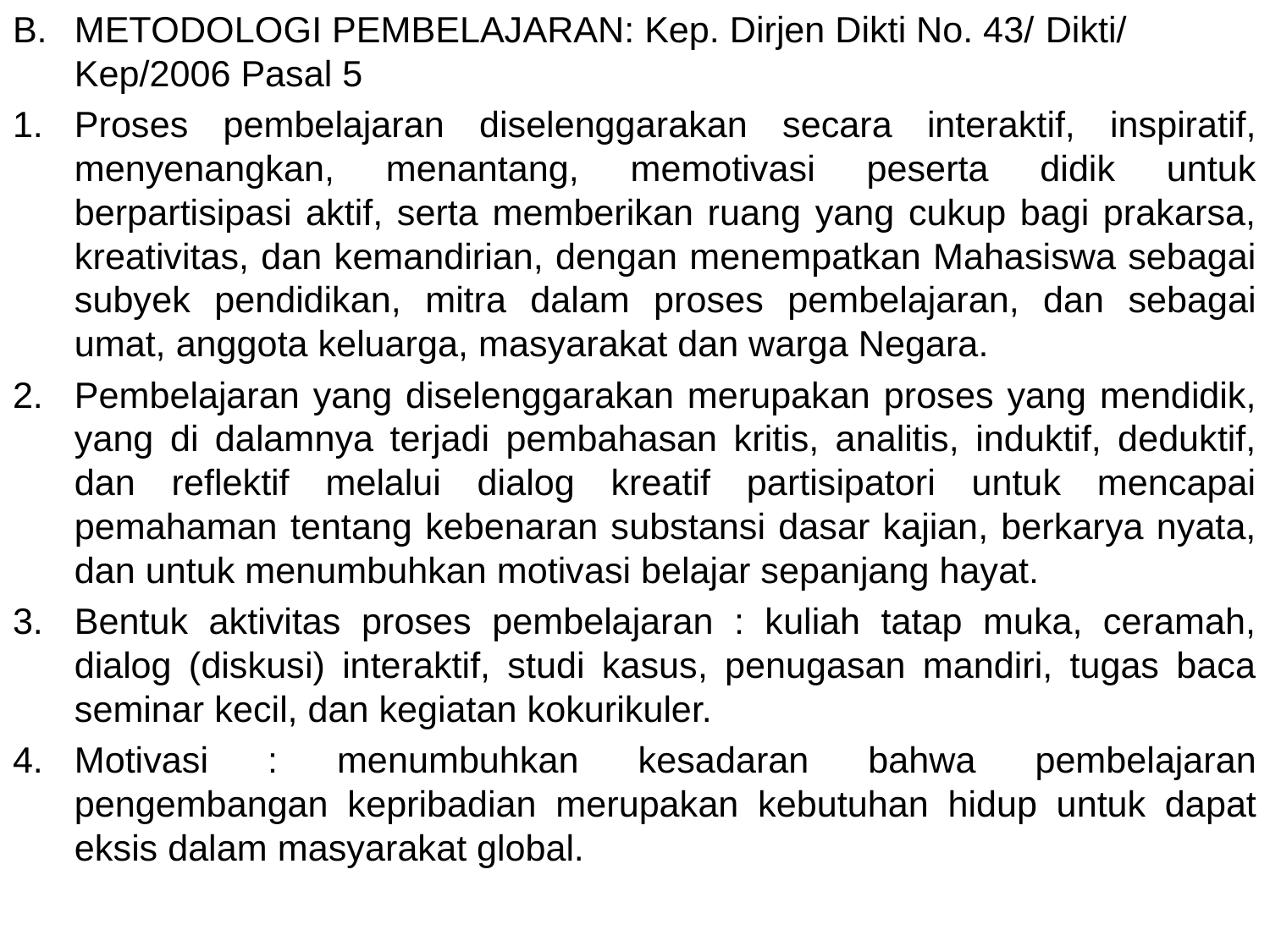

METODOLOGI PEMBELAJARAN: Kep. Dirjen Dikti No. 43/ Dikti/ Kep/2006 Pasal 5
Proses pembelajaran diselenggarakan secara interaktif, inspiratif, menyenangkan, menantang, memotivasi peserta didik untuk berpartisipasi aktif, serta memberikan ruang yang cukup bagi prakarsa, kreativitas, dan kemandirian, dengan menempatkan Mahasiswa sebagai subyek pendidikan, mitra dalam proses pembelajaran, dan sebagai umat, anggota keluarga, masyarakat dan warga Negara.
Pembelajaran yang diselenggarakan merupakan proses yang mendidik, yang di dalamnya terjadi pembahasan kritis, analitis, induktif, deduktif, dan reflektif melalui dialog kreatif partisipatori untuk mencapai pemahaman tentang kebenaran substansi dasar kajian, berkarya nyata, dan untuk menumbuhkan motivasi belajar sepanjang hayat.
Bentuk aktivitas proses pembelajaran : kuliah tatap muka, ceramah, dialog (diskusi) interaktif, studi kasus, penugasan mandiri, tugas baca seminar kecil, dan kegiatan kokurikuler.
Motivasi : menumbuhkan kesadaran bahwa pembelajaran pengembangan kepribadian merupakan kebutuhan hidup untuk dapat eksis dalam masyarakat global.